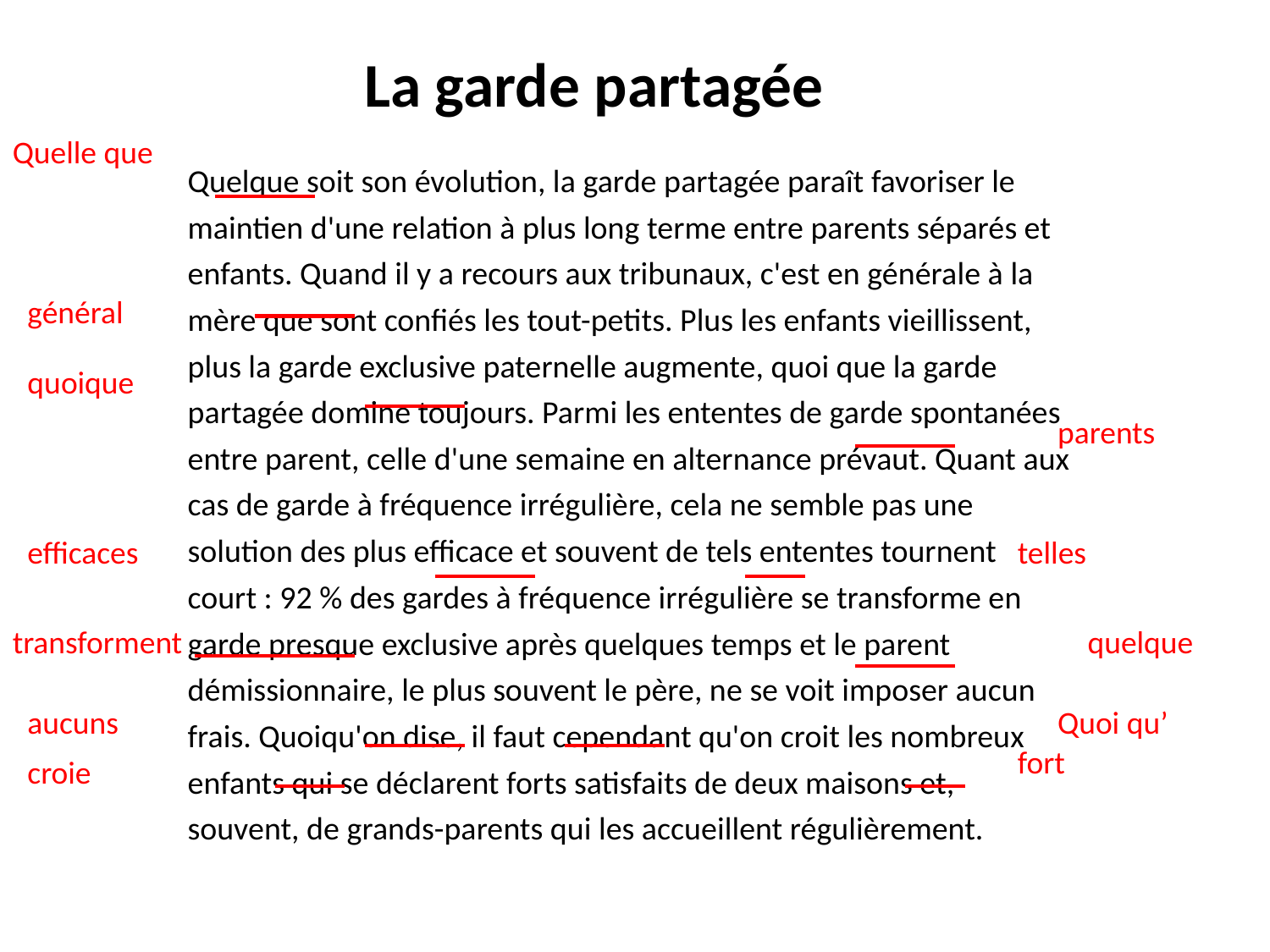

# La garde partagée
Quelle que
Quelque soit son évolution, la garde partagée paraît favoriser le maintien d'une relation à plus long terme entre parents séparés et enfants. Quand il y a recours aux tribunaux, c'est en générale à la mère que sont confiés les tout-petits. Plus les enfants vieillissent, plus la garde exclusive paternelle augmente, quoi que la garde partagée domine toujours. Parmi les ententes de garde spontanées entre parent, celle d'une semaine en alternance prévaut. Quant aux cas de garde à fréquence irrégulière, cela ne semble pas une solution des plus efficace et souvent de tels ententes tournent court : 92 % des gardes à fréquence irrégulière se transforme en garde presque exclusive après quelques temps et le parent démissionnaire, le plus souvent le père, ne se voit imposer aucun frais. Quoiqu'on dise, il faut cependant qu'on croit les nombreux enfants qui se déclarent forts satisfaits de deux maisons et, souvent, de grands-parents qui les accueillent régulièrement.
général
quoique
parents
efficaces
telles
quelque
transforment
aucuns
Quoi qu’
fort
croie